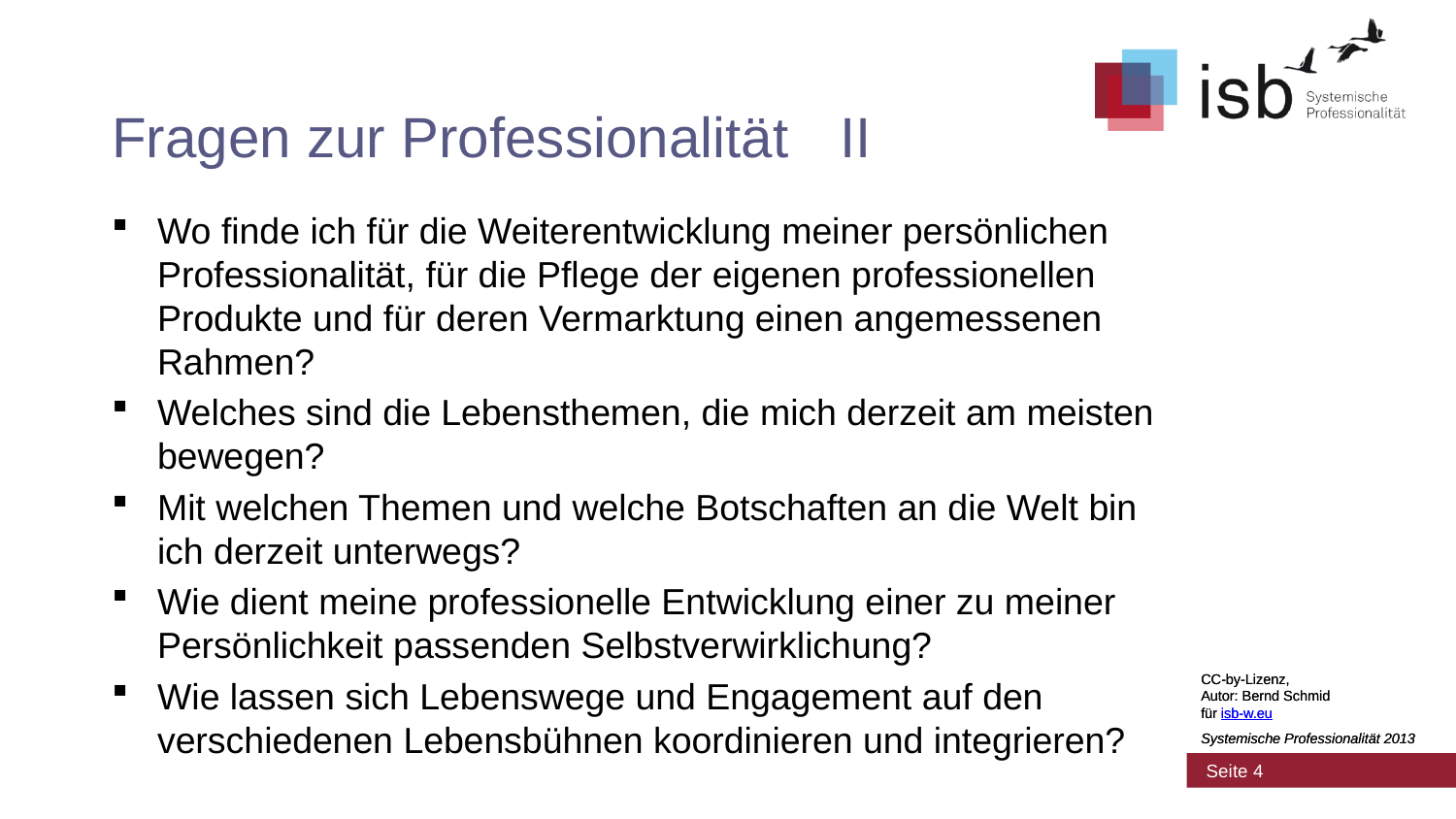

# Fragen zur Professionalität 	II
Wo finde ich für die Weiterentwicklung meiner persönlichen Professionalität, für die Pflege der eigenen professionellen Produkte und für deren Vermarktung einen angemessenen Rahmen?
Welches sind die Lebensthemen, die mich derzeit am meisten bewegen?
Mit welchen Themen und welche Botschaften an die Welt bin ich derzeit unterwegs?
Wie dient meine professionelle Entwicklung einer zu meiner Persönlichkeit passenden Selbstverwirklichung?
Wie lassen sich Lebenswege und Engagement auf den verschiedenen Lebensbühnen koordinieren und integrieren?

CC-by-Lizenz,
Autor: Bernd Schmid
für isb-w.eu
Systemische Professionalität 2013
 Seite 4